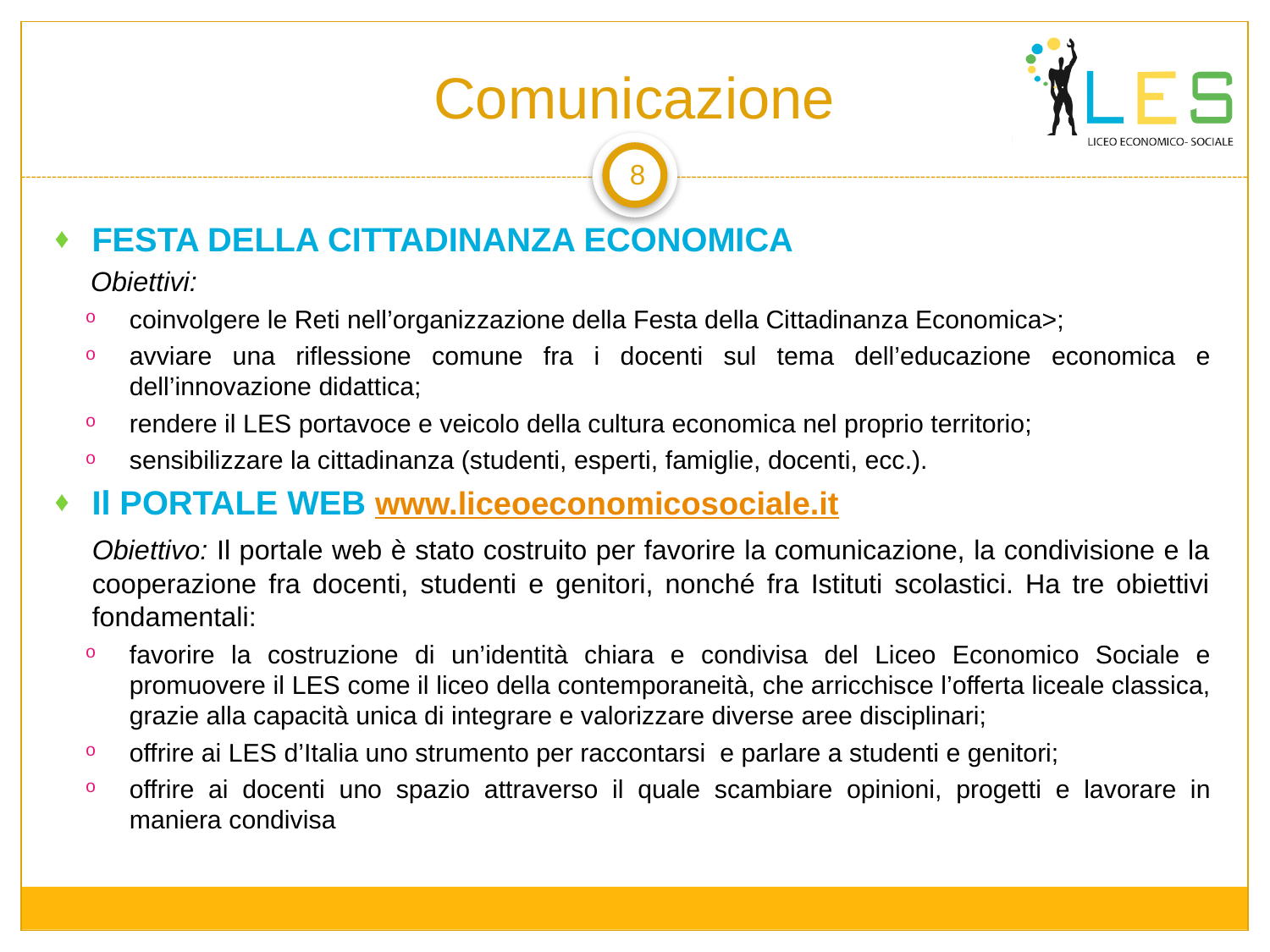

# Comunicazione
8
FESTA DELLA CITTADINANZA ECONOMICA
Obiettivi:
coinvolgere le Reti nell’organizzazione della Festa della Cittadinanza Economica>;
avviare una riflessione comune fra i docenti sul tema dell’educazione economica e dell’innovazione didattica;
rendere il LES portavoce e veicolo della cultura economica nel proprio territorio;
sensibilizzare la cittadinanza (studenti, esperti, famiglie, docenti, ecc.).
Il PORTALE WEB www.liceoeconomicosociale.it
	Obiettivo: Il portale web è stato costruito per favorire la comunicazione, la condivisione e la cooperazione fra docenti, studenti e genitori, nonché fra Istituti scolastici. Ha tre obiettivi fondamentali:
favorire la costruzione di un’identità chiara e condivisa del Liceo Economico Sociale e promuovere il LES come il liceo della contemporaneità, che arricchisce l’offerta liceale classica, grazie alla capacità unica di integrare e valorizzare diverse aree disciplinari;
offrire ai LES d’Italia uno strumento per raccontarsi  e parlare a studenti e genitori;
offrire ai docenti uno spazio attraverso il quale scambiare opinioni, progetti e lavorare in maniera condivisa